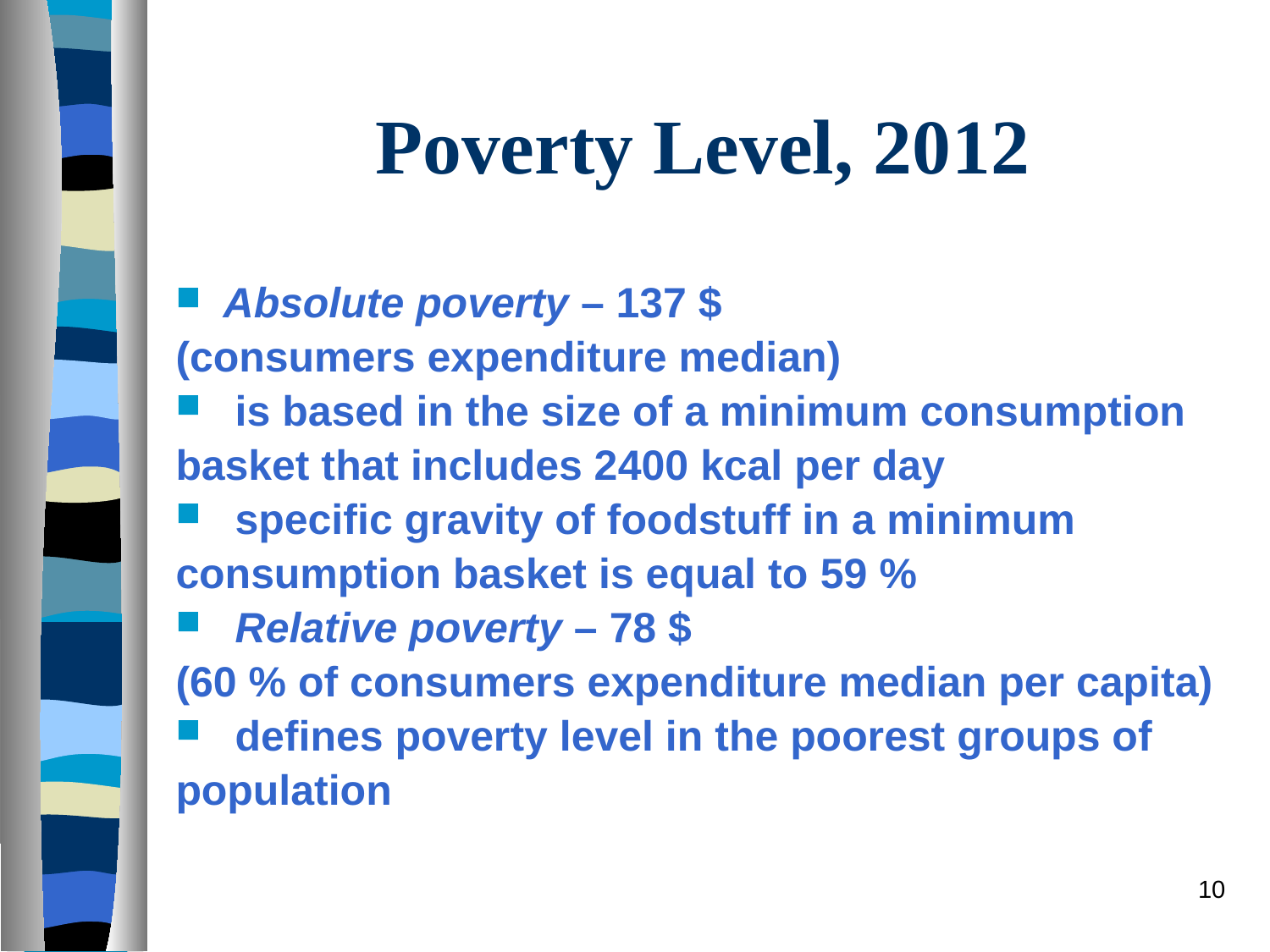

# Poverty Level, 2012
Absolute poverty – 137 $
(consumers expenditure median)
 is based in the size of a minimum consumption
basket that includes 2400 kcal per day
 specific gravity of foodstuff in a minimum
consumption basket is equal to 59 %
 Relative poverty – 78 $
(60 % of consumers expenditure median per capita)
 defines poverty level in the poorest groups of
population

10